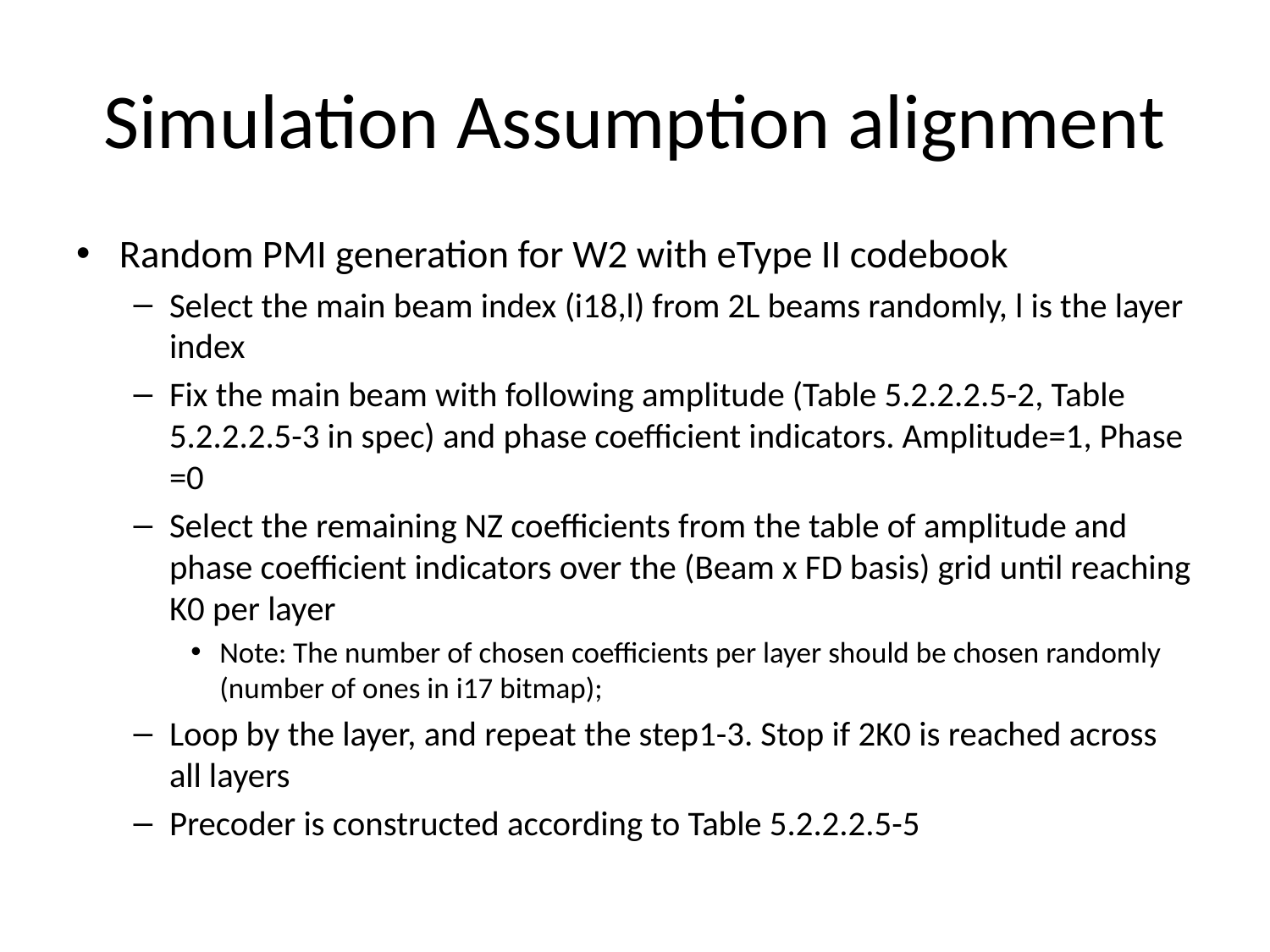

# Simulation Assumption alignment
Random PMI generation for W2 with eType II codebook
Select the main beam index (i18,l) from 2L beams randomly, l is the layer index
Fix the main beam with following amplitude (Table 5.2.2.2.5-2, Table 5.2.2.2.5-3 in spec) and phase coefficient indicators. Amplitude=1, Phase =0
Select the remaining NZ coefficients from the table of amplitude and phase coefficient indicators over the (Beam x FD basis) grid until reaching K0 per layer
Note: The number of chosen coefficients per layer should be chosen randomly (number of ones in i17 bitmap);
Loop by the layer, and repeat the step1-3. Stop if 2K0 is reached across all layers
Precoder is constructed according to Table 5.2.2.2.5-5